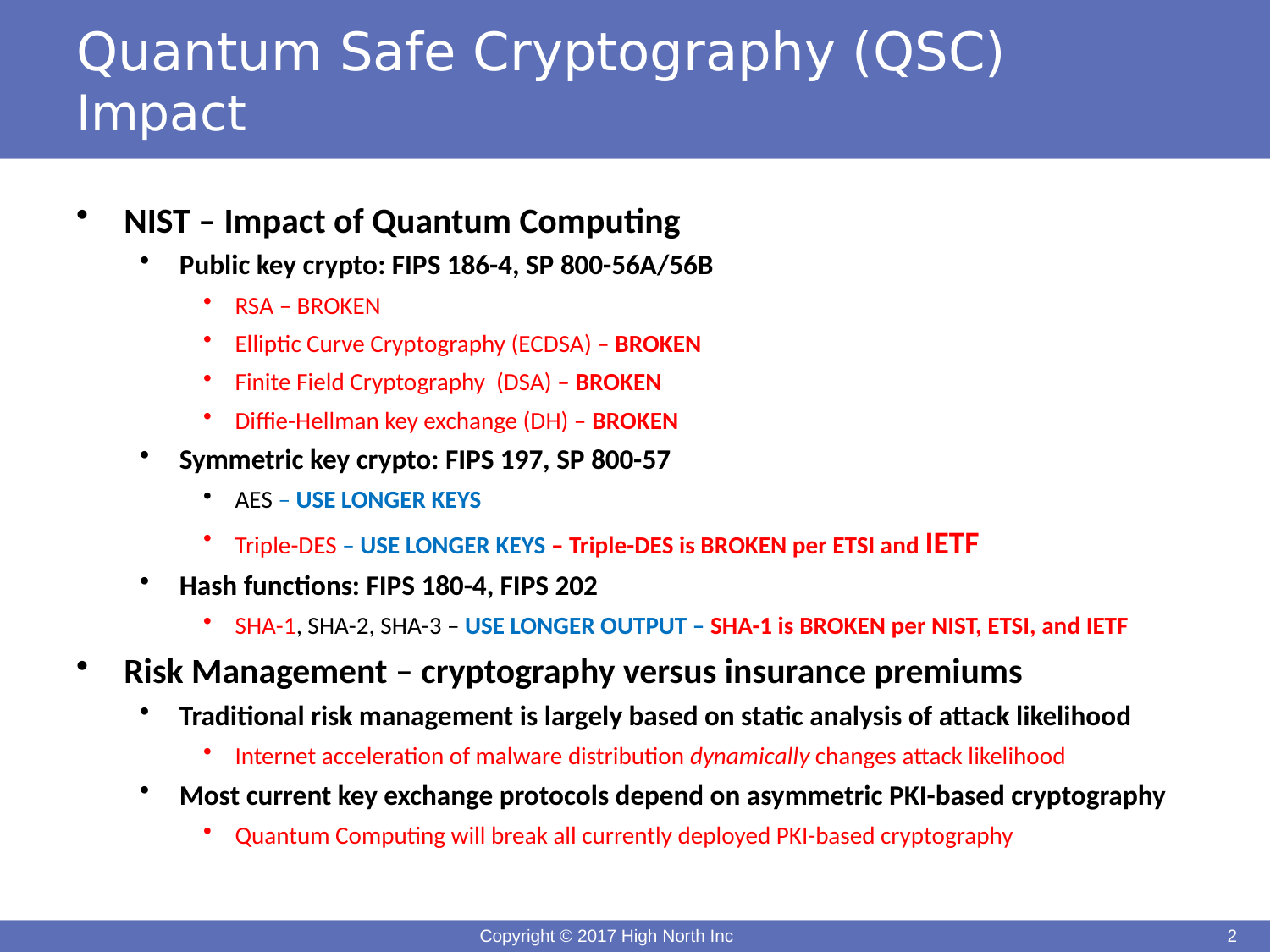

# Quantum Safe Cryptography (QSC) Impact

NIST – Impact of Quantum Computing
Public key crypto: FIPS 186-4, SP 800-56A/56B
RSA – BROKEN
Elliptic Curve Cryptography (ECDSA) – BROKEN
Finite Field Cryptography  (DSA) – BROKEN
Diffie-Hellman key exchange (DH) – BROKEN
Symmetric key crypto: FIPS 197, SP 800-57
AES – USE LONGER KEYS
Triple-DES – USE LONGER KEYS – Triple-DES is BROKEN per ETSI and IETF
Hash functions: FIPS 180-4, FIPS 202
SHA-1, SHA-2, SHA-3 – USE LONGER OUTPUT – SHA-1 is BROKEN per NIST, ETSI, and IETF
Risk Management – cryptography versus insurance premiums
Traditional risk management is largely based on static analysis of attack likelihood
Internet acceleration of malware distribution dynamically changes attack likelihood
Most current key exchange protocols depend on asymmetric PKI-based cryptography
Quantum Computing will break all currently deployed PKI-based cryptography

Copyright © 2017 High North Inc
2